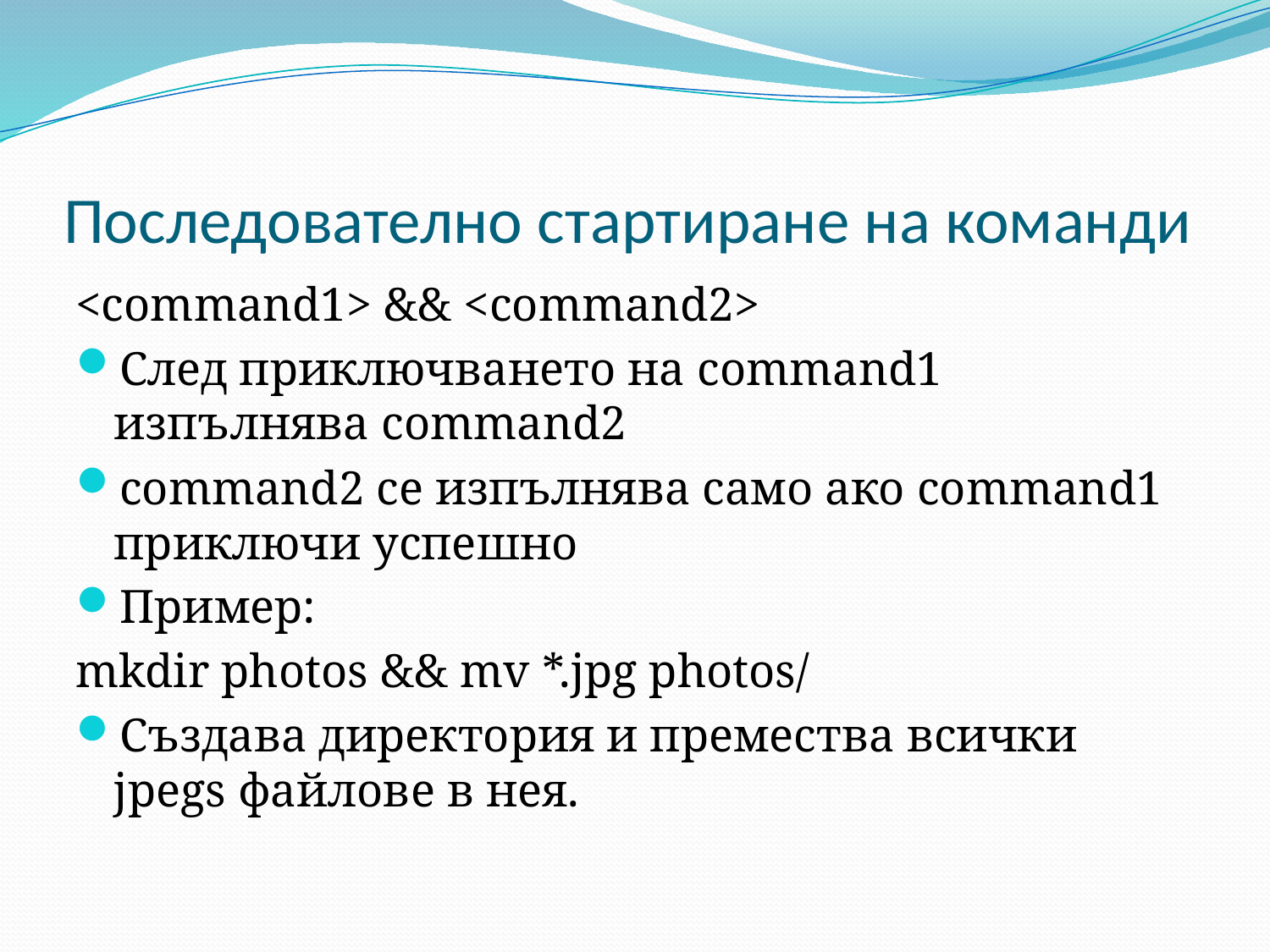

# Последователно стартиране на команди
<command1> && <command2>
След приключването на command1 изпълнява command2
command2 се изпълнява само ако command1 приключи успешно
Пример:
mkdir photos && mv *.jpg photos/
Създава директория и премества всички jpegs файлове в нея.